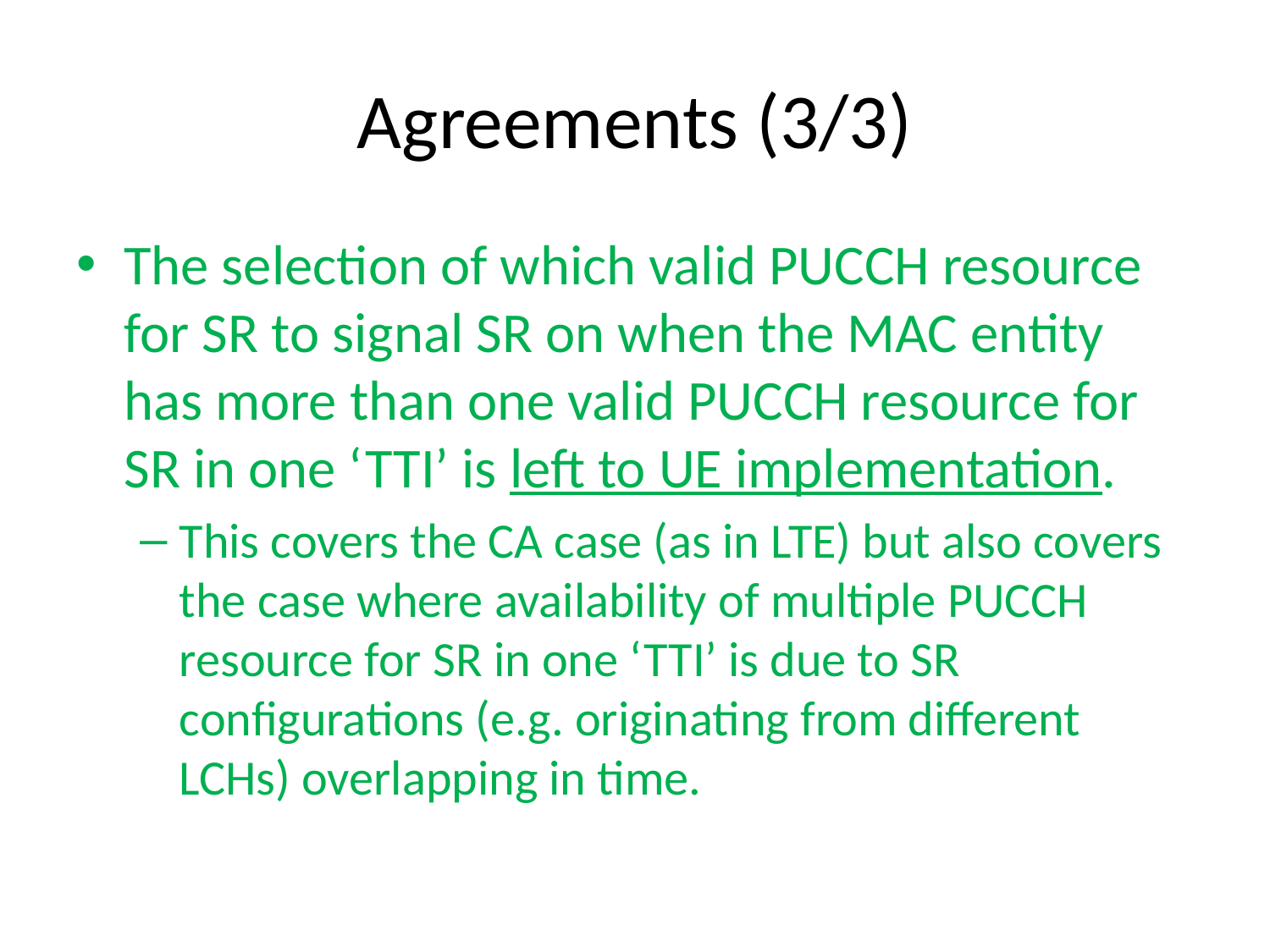

# Agreements (3/3)
The selection of which valid PUCCH resource for SR to signal SR on when the MAC entity has more than one valid PUCCH resource for SR in one ‘TTI’ is left to UE implementation.
This covers the CA case (as in LTE) but also covers the case where availability of multiple PUCCH resource for SR in one ‘TTI’ is due to SR configurations (e.g. originating from different LCHs) overlapping in time.